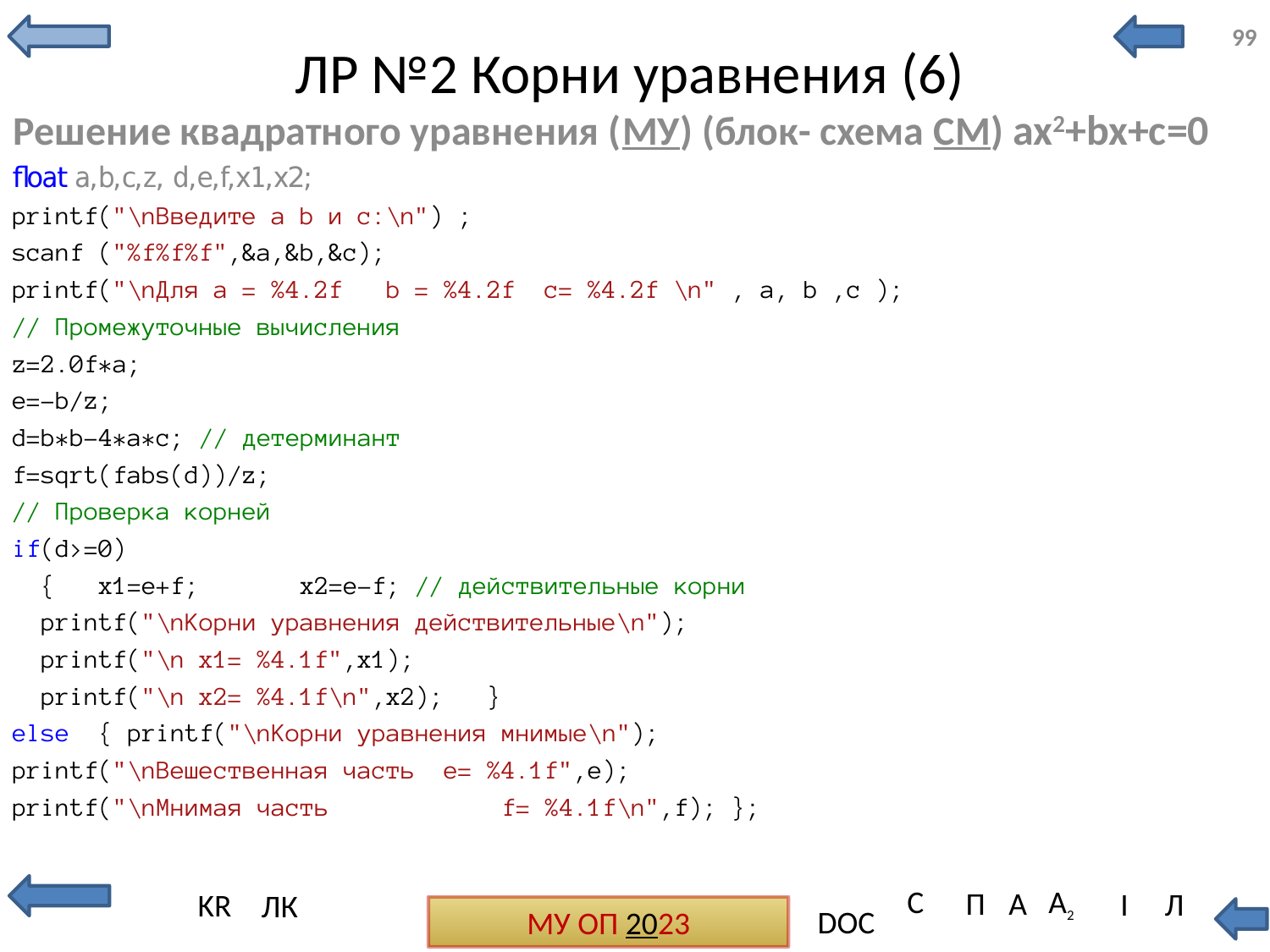

99
# ЛР №2 Корни уравнения (6)
Решение квадратного уравнения (МУ) (блок- схема СМ) ax2+bx+c=0
float a,b,c,z, d,e,f,x1,x2;
printf("\nВведите а b и с:\n") ;
scanf ("%f%f%f",&a,&b,&c);
printf("\nДля a = %4.2f   b = %4.2f  c= %4.2f \n" , a, b ,c );
// Промежуточные вычисления
z=2.0f*a;
e=-b/z;
d=b*b-4*a*c; // детерминант
f=sqrt(fabs(d))/z;
// Проверка корней
if(d>=0)
  {   x1=e+f;       x2=e-f; // действительные корни
  printf("\nКорни уравнения действительные\n");
  printf("\n x1= %4.1f",x1);
  printf("\n x2= %4.1f\n",x2);   }
else  { printf("\nКорни уравнения мнимые\n");
printf("\nВешественная часть  e= %4.1f",e);
printf("\nМнимая часть            f= %4.1f\n",f); };